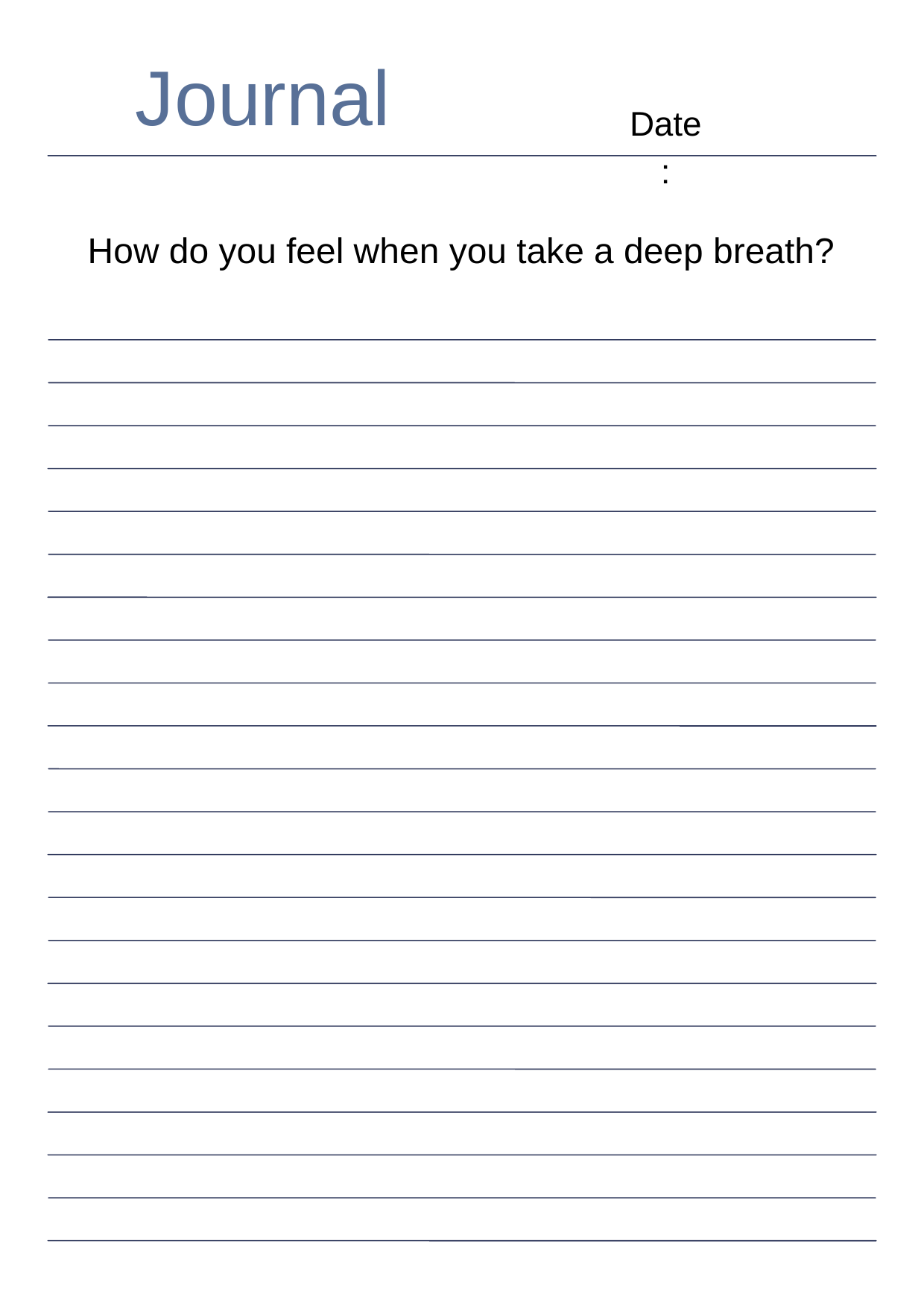

Journal
Date:

How do you feel when you take a deep breath?